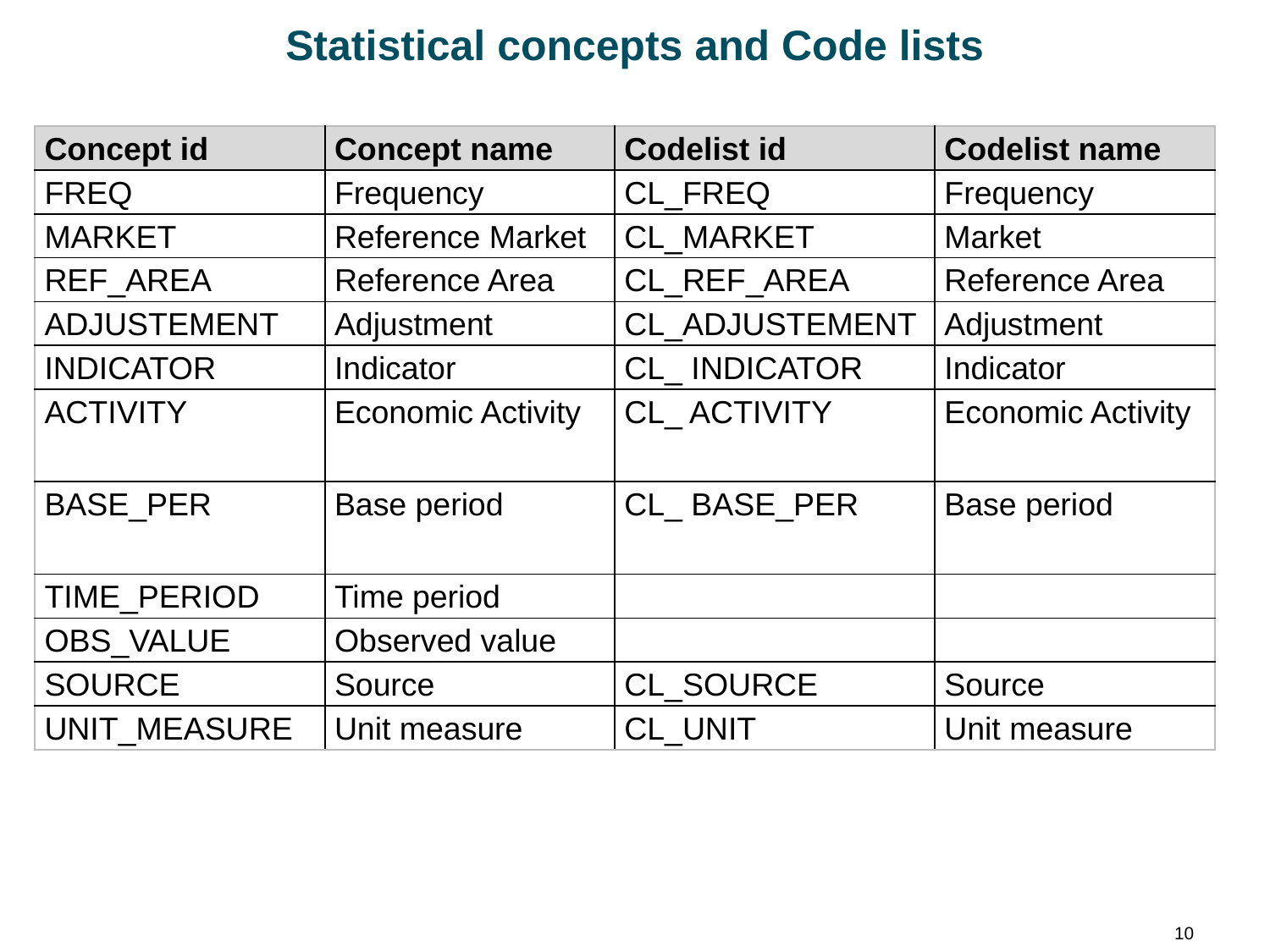

# Statistical concepts and Code lists
| Concept id | Concept name | Codelist id | Codelist name |
| --- | --- | --- | --- |
| FREQ | Frequency | CL\_FREQ | Frequency |
| MARKET | Reference Market | CL\_MARKET | Market |
| REF\_AREA | Reference Area | CL\_REF\_AREA | Reference Area |
| ADJUSTEMENT | Adjustment | CL\_ADJUSTEMENT | Adjustment |
| INDICATOR | Indicator | CL\_ INDICATOR | Indicator |
| ACTIVITY | Economic Activity | CL\_ ACTIVITY | Economic Activity |
| BASE\_PER | Base period | CL\_ BASE\_PER | Base period |
| TIME\_PERIOD | Time period |  |  |
| OBS\_VALUE | Observed value |  |  |
| SOURCE | Source | CL\_SOURCE | Source |
| UNIT\_MEASURE | Unit measure | CL\_UNIT | Unit measure |
10